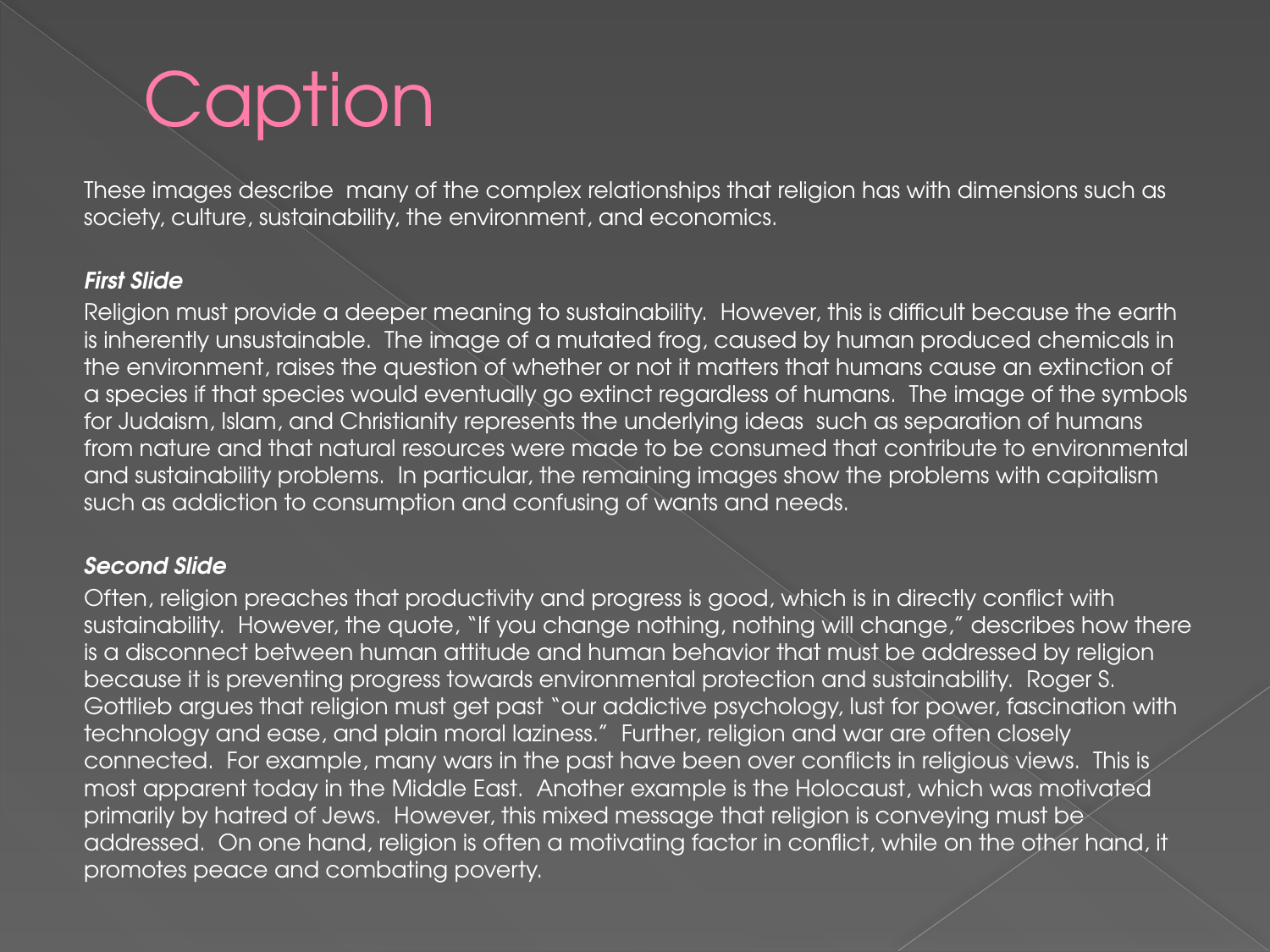

# Caption
These images describe  many of the complex relationships that religion has with dimensions such as society, culture, sustainability, the environment, and economics.

First Slide
Religion must provide a deeper meaning to sustainability.  However, this is difficult because the earth is inherently unsustainable.  The image of a mutated frog, caused by human produced chemicals in the environment, raises the question of whether or not it matters that humans cause an extinction of a species if that species would eventually go extinct regardless of humans.  The image of the symbols for Judaism, Islam, and Christianity represents the underlying ideas  such as separation of humans from nature and that natural resources were made to be consumed that contribute to environmental and sustainability problems.  In particular, the remaining images show the problems with capitalism such as addiction to consumption and confusing of wants and needs.

Second Slide
Often, religion preaches that productivity and progress is good, which is in directly conflict with sustainability.  However, the quote, “If you change nothing, nothing will change,” describes how there is a disconnect between human attitude and human behavior that must be addressed by religion because it is preventing progress towards environmental protection and sustainability.  Roger S. Gottlieb argues that religion must get past “our addictive psychology, lust for power, fascination with technology and ease, and plain moral laziness.”  Further, religion and war are often closely connected.  For example, many wars in the past have been over conflicts in religious views.  This is most apparent today in the Middle East.  Another example is the Holocaust, which was motivated primarily by hatred of Jews.  However, this mixed message that religion is conveying must be addressed.  On one hand, religion is often a motivating factor in conflict, while on the other hand, it promotes peace and combating poverty.